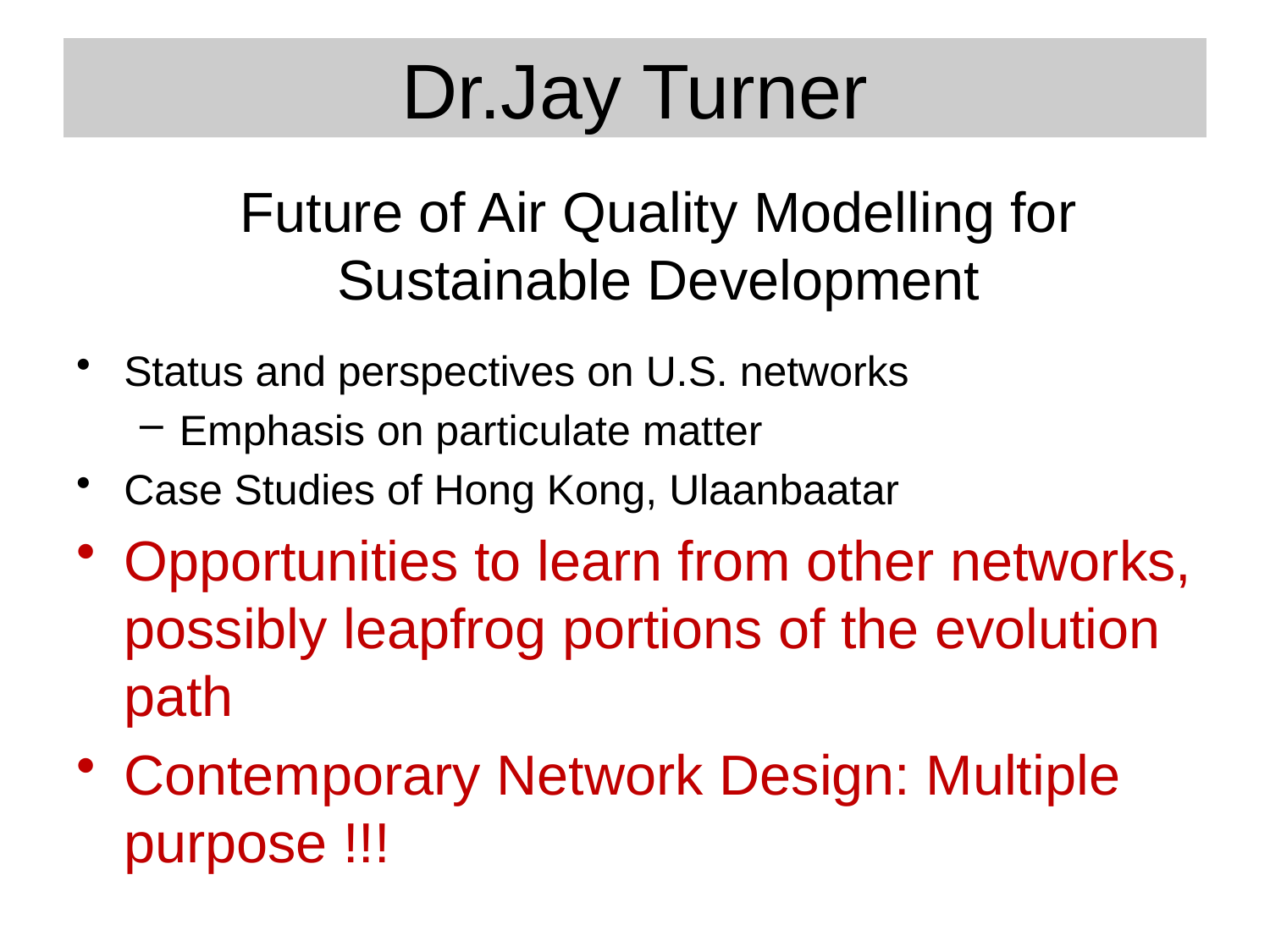

# Dr.Jay Turner
	Future of Air Quality Modelling for Sustainable Development

Status and perspectives on U.S. networks
Emphasis on particulate matter
Case Studies of Hong Kong, Ulaanbaatar
Opportunities to learn from other networks, possibly leapfrog portions of the evolution path
Contemporary Network Design: Multiple purpose !!!